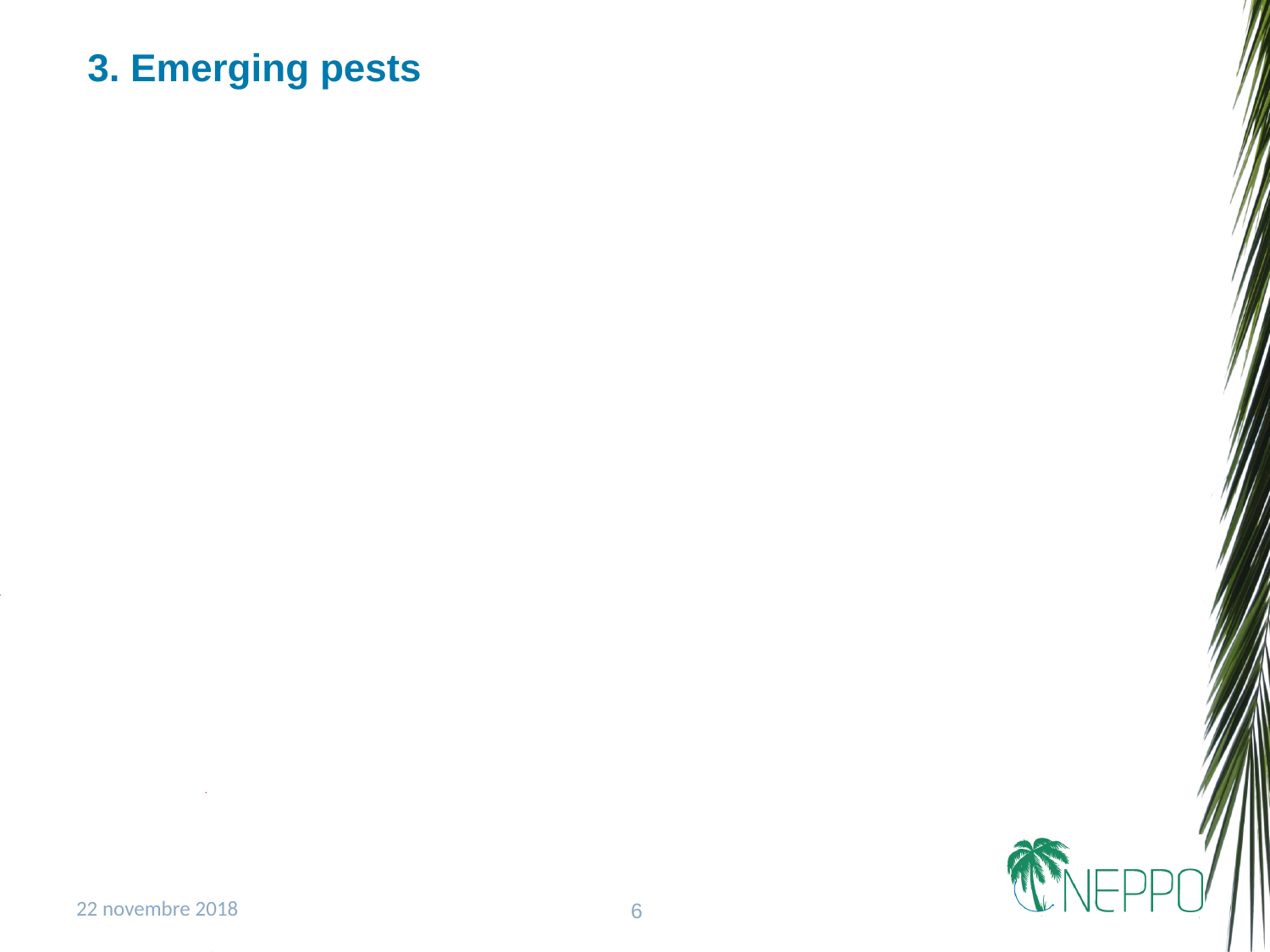

Curent and real threat
# 3. Emerging pests
22 novembre 2018
6